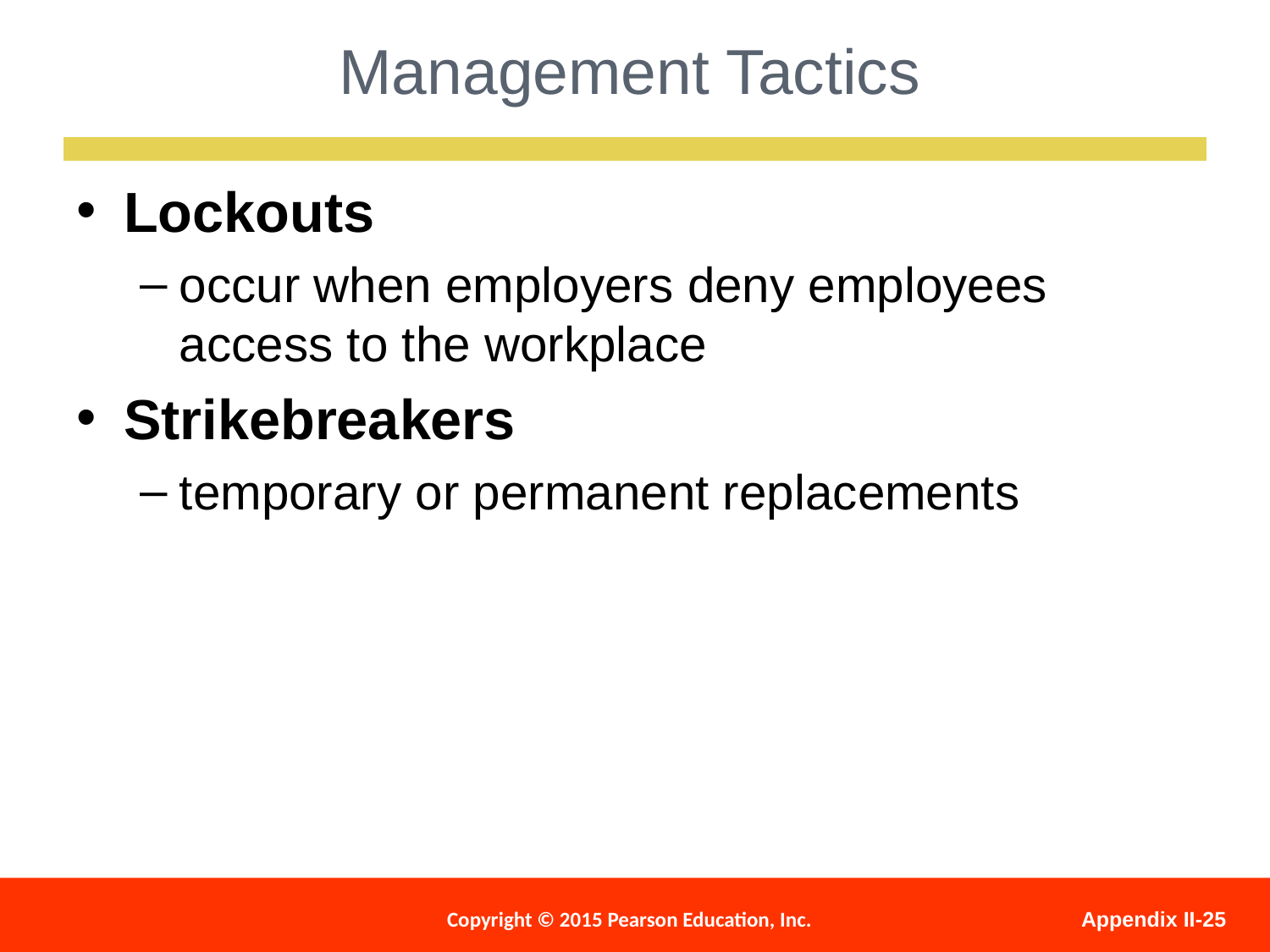

Management Tactics
Lockouts
occur when employers deny employees access to the workplace
Strikebreakers
temporary or permanent replacements